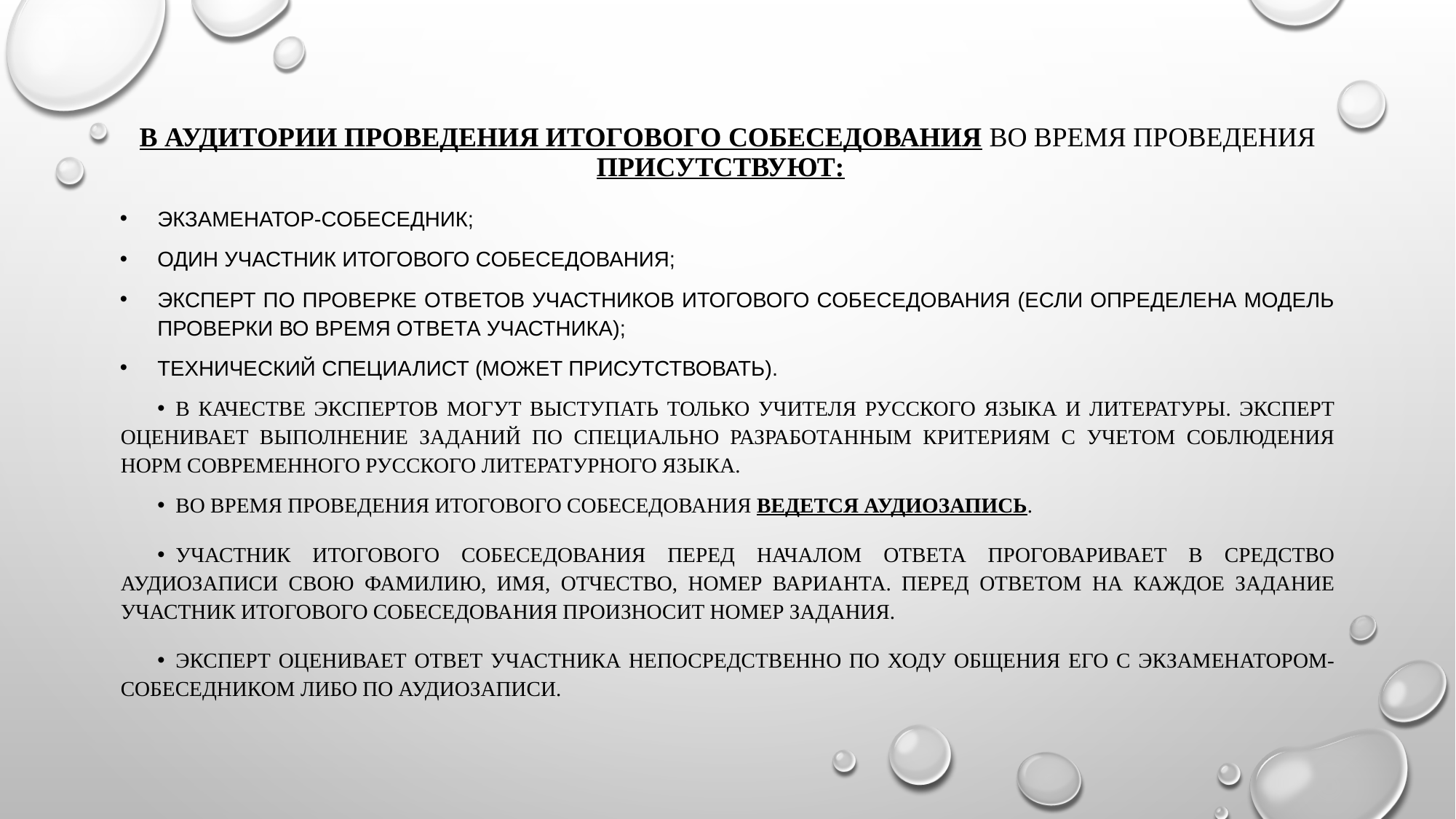

# В аудитории проведения итогового собеседования во время проведения присутствуют:
экзаменатор-собеседник;
один участник итогового собеседования;
эксперт по проверке ответов участников итогового собеседования (если определена модель проверки во время ответа участника);
технический специалист (может присутствовать).
В качестве экспертов могут выступать только учителя русского языка и литературы. Эксперт оценивает выполнение заданий по специально разработанным критериям с учетом соблюдения норм современного русского литературного языка.
Во время проведения итогового собеседования ведется аудиозапись.
Участник итогового собеседования перед началом ответа проговаривает в средство аудиозаписи свою фамилию, имя, отчество, номер варианта. Перед ответом на каждое задание участник итогового собеседования произносит номер задания.
Эксперт оценивает ответ участника непосредственно по ходу общения его с экзаменатором-собеседником либо по аудиозаписи.